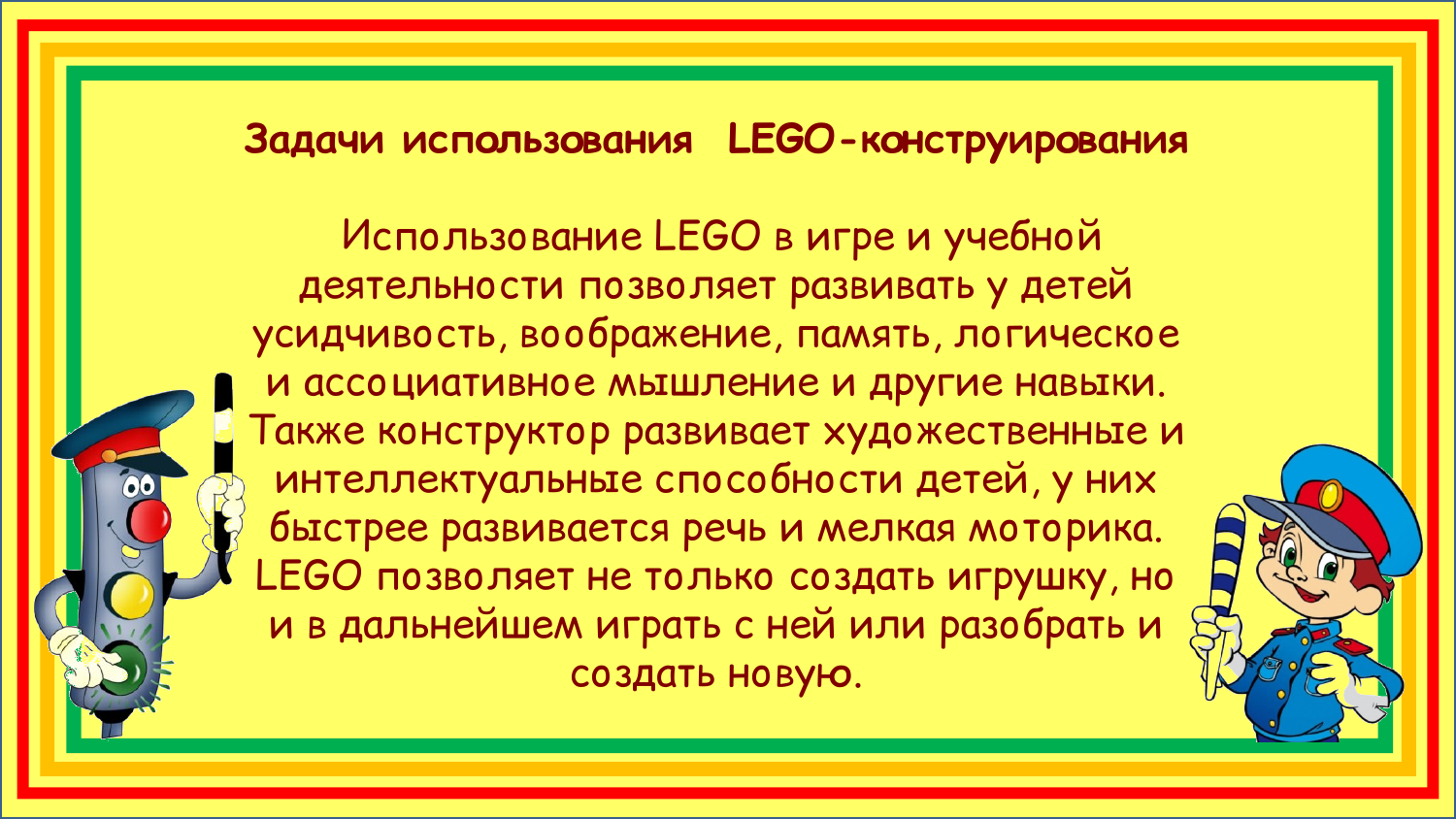

# Задачи использования  LEGO-конструирования Использование LEGO в игре и учебной деятельности позволяет развивать у детей усидчивость, воображение, память, логическое и ассоциативное мышление и другие навыки. Также конструктор развивает художественные и интеллектуальные способности детей, у них быстрее развивается речь и мелкая моторика. LEGO позволяет не только создать игрушку, но и в дальнейшем играть с ней или разобрать и создать новую.